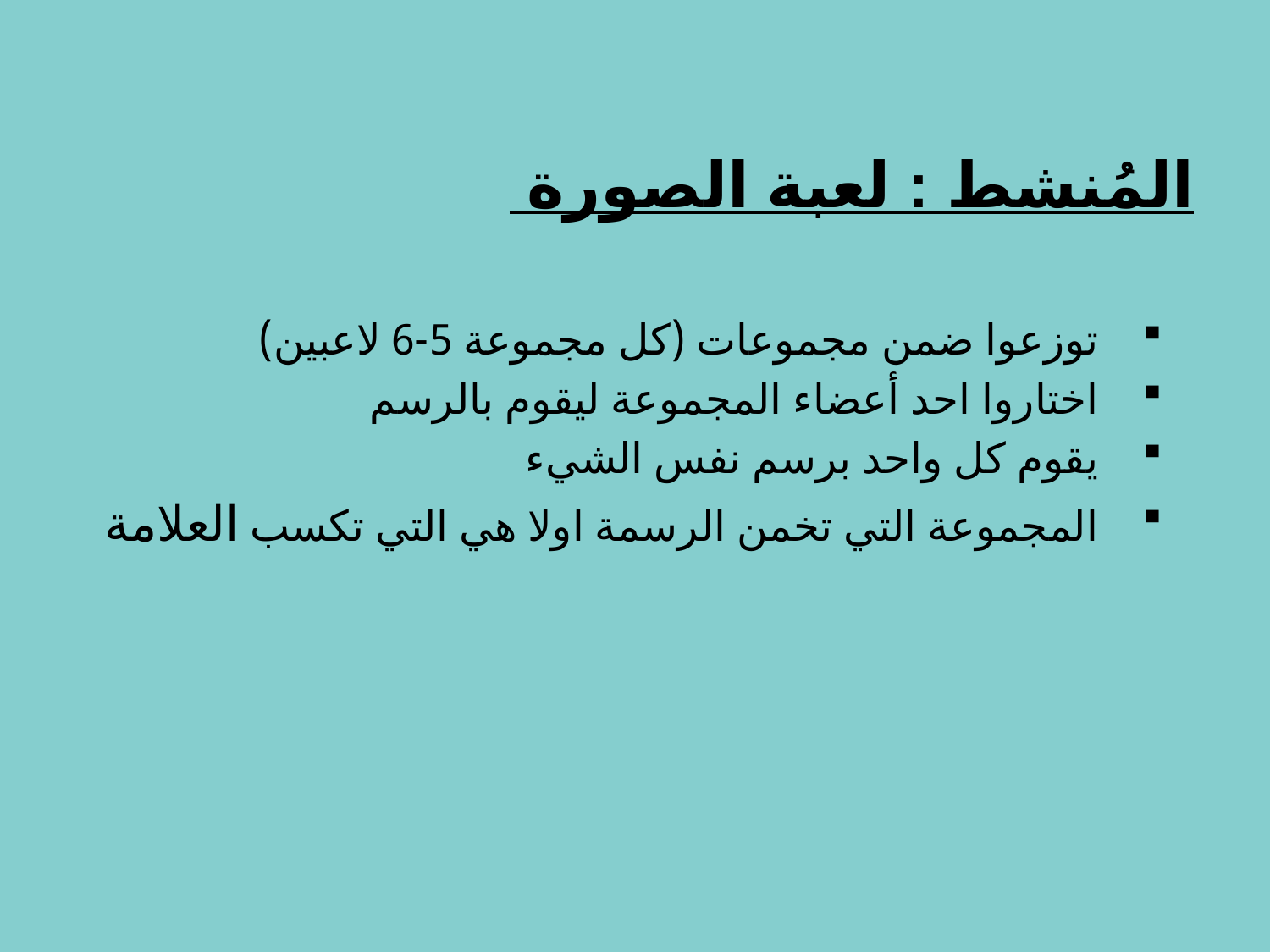

# المُنشط : لعبة الصورة
توزعوا ضمن مجموعات (كل مجموعة 5-6 لاعبين)
اختاروا احد أعضاء المجموعة ليقوم بالرسم
يقوم كل واحد برسم نفس الشيء
المجموعة التي تخمن الرسمة اولا هي التي تكسب العلامة